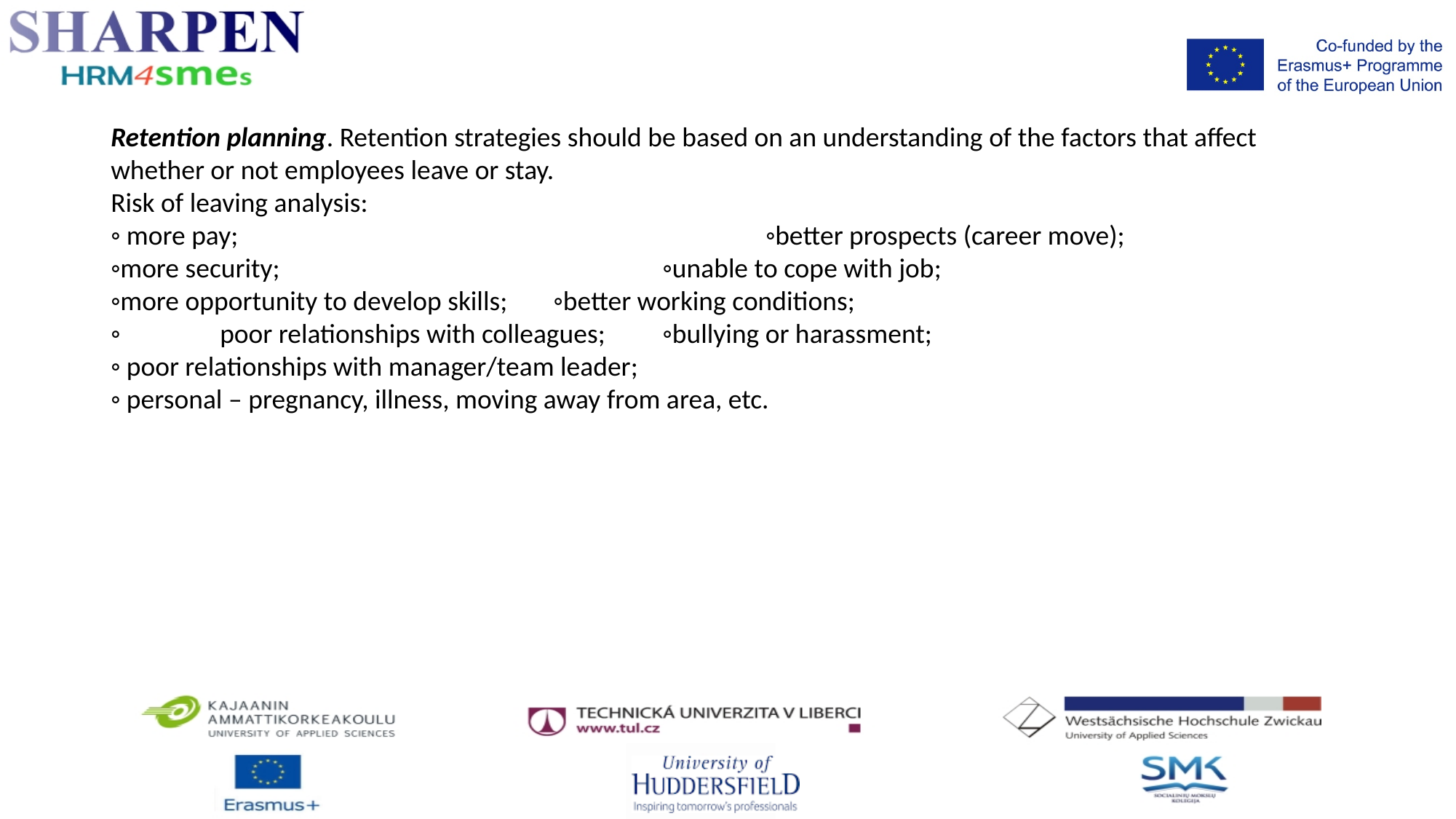

Retention planning. Retention strategies should be based on an understanding of the factors that affect whether or not employees leave or stay.
Risk of leaving analysis:
◦ more pay;					◦better prospects (career move);
◦more security;				 ◦unable to cope with job;
◦more opportunity to develop skills;	 ◦better working conditions;
◦ 	poor relationships with colleagues;	 ◦bullying or harassment;
◦ poor relationships with manager/team leader;
◦ personal – pregnancy, illness, moving away from area, etc.